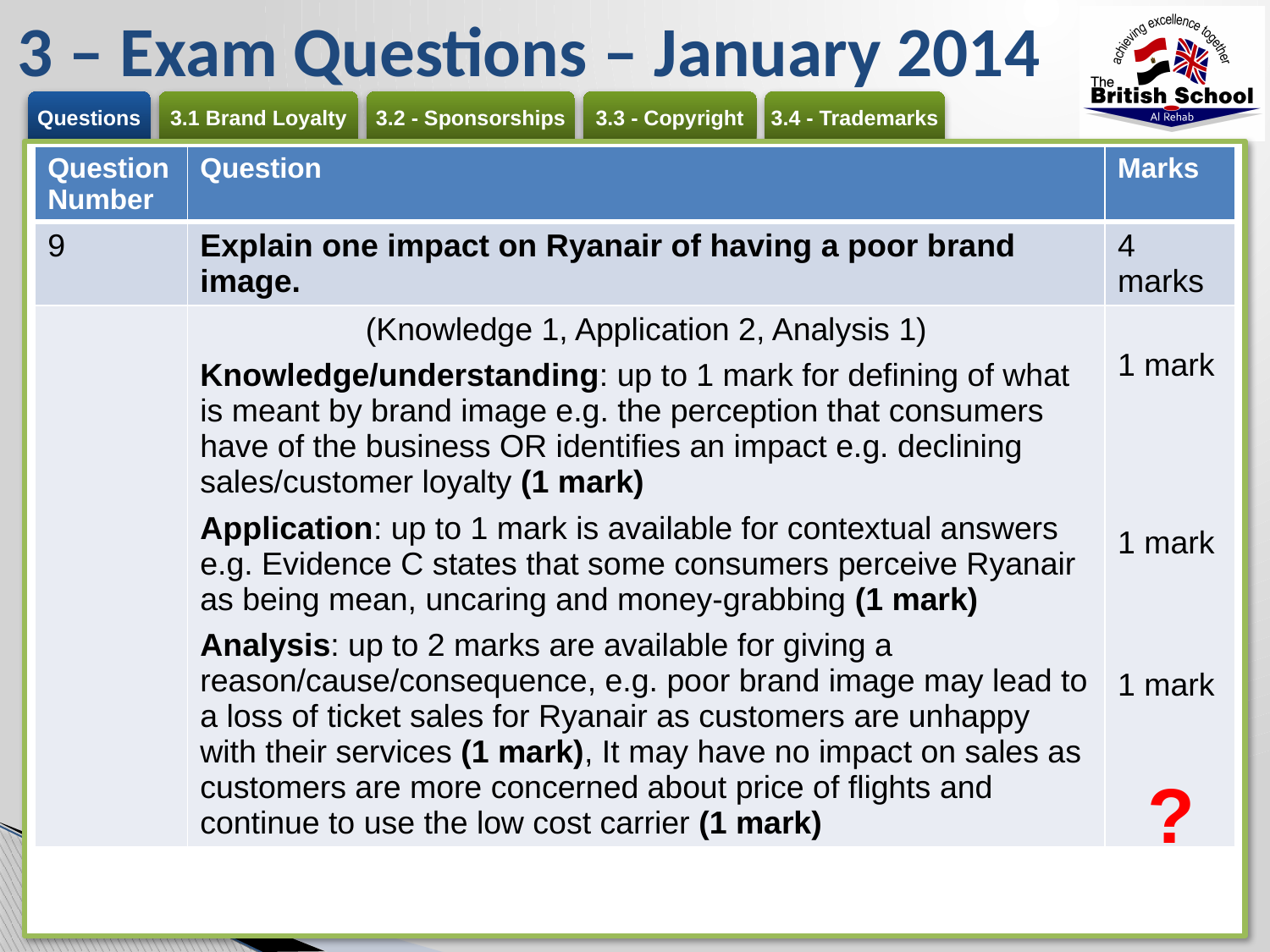

# 3 – Exam Questions – January 2014
| Question Number | Question | Marks |
| --- | --- | --- |
| 9 | Explain one impact on Ryanair of having a poor brand image. | 4 marks |
|  | (Knowledge 1, Application 2, Analysis 1) Knowledge/understanding: up to 1 mark for defining of what is meant by brand image e.g. the perception that consumers have of the business OR identifies an impact e.g. declining sales/customer loyalty (1 mark) Application: up to 1 mark is available for contextual answers e.g. Evidence C states that some consumers perceive Ryanair as being mean, uncaring and money-grabbing (1 mark) Analysis: up to 2 marks are available for giving a reason/cause/consequence, e.g. poor brand image may lead to a loss of ticket sales for Ryanair as customers are unhappy with their services (1 mark), It may have no impact on sales as customers are more concerned about price of flights and continue to use the low cost carrier (1 mark) | 1 mark 1 mark 1 mark |
?